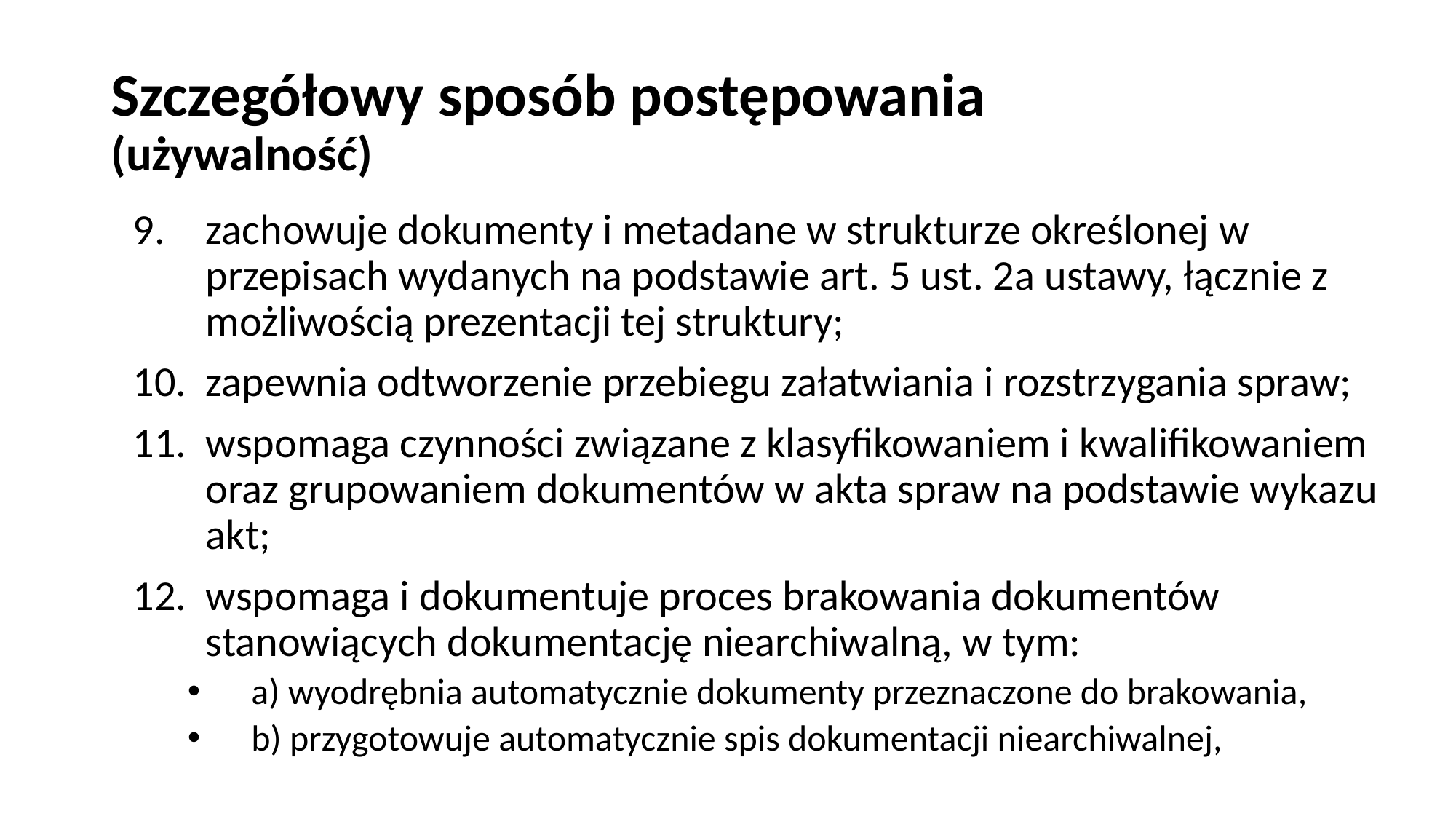

# Szczegółowy sposób postępowania (używalność)
zachowuje dokumenty i metadane w strukturze określonej w przepisach wydanych na podstawie art. 5 ust. 2a ustawy, łącznie z możliwością prezentacji tej struktury;
zapewnia odtworzenie przebiegu załatwiania i rozstrzygania spraw;
wspomaga czynności związane z klasyfikowaniem i kwalifikowaniem oraz grupowaniem dokumentów w akta spraw na podstawie wykazu akt;
wspomaga i dokumentuje proces brakowania dokumentów stanowiących dokumentację niearchiwalną, w tym:
a) wyodrębnia automatycznie dokumenty przeznaczone do brakowania,
b) przygotowuje automatycznie spis dokumentacji niearchiwalnej,